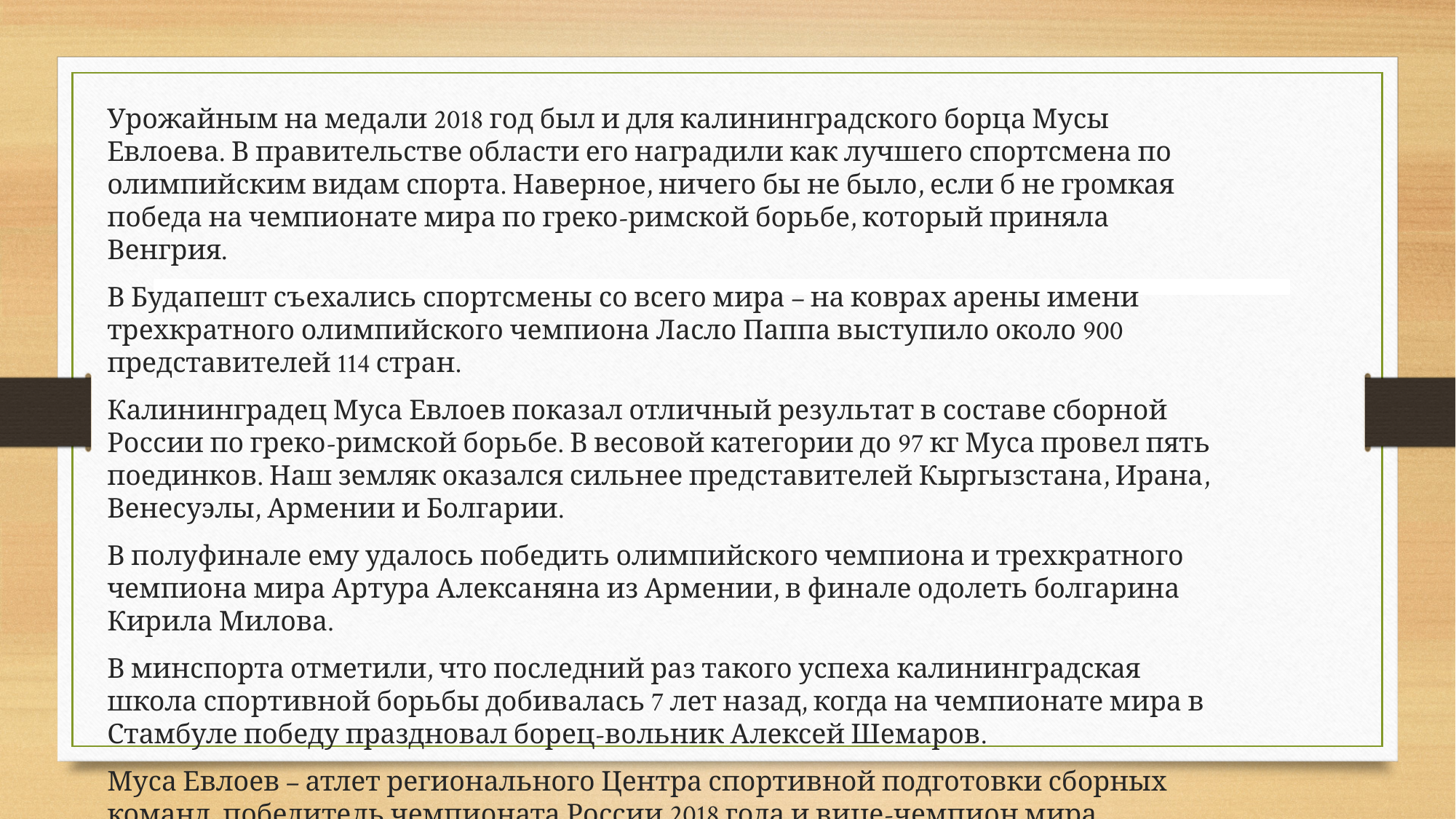

Урожайным на медали 2018 год был и для калининградского борца Мусы Евлоева. В правительстве области его наградили как лучшего спортсмена по олимпийским видам спорта. Наверное, ничего бы не было, если б не громкая победа на чемпионате мира по греко-римской борьбе, который приняла Венгрия.
В Будапешт съехались спортсмены со всего мира – на коврах арены имени трехкратного олимпийского чемпиона Ласло Паппа выступило около 900 представителей 114 стран.
Калининградец Муса Евлоев показал отличный результат в составе сборной России по греко-римской борьбе. В весовой категории до 97 кг Муса провел пять поединков. Наш земляк оказался сильнее представителей Кыргызстана, Ирана, Венесуэлы, Армении и Болгарии.
В полуфинале ему удалось победить олимпийского чемпиона и трехкратного чемпиона мира Артура Алексаняна из Армении, в финале одолеть болгарина Кирила Милова.
В минспорта отметили, что последний раз такого успеха калининградская школа спортивной борьбы добивалась 7 лет назад, когда на чемпионате мира в Стамбуле победу праздновал борец-вольник Алексей Шемаров.
Муса Евлоев – атлет регионального Центра спортивной подготовки сборных команд, победитель чемпионата России 2018 года и вице-чемпион мира прошлого сезона.